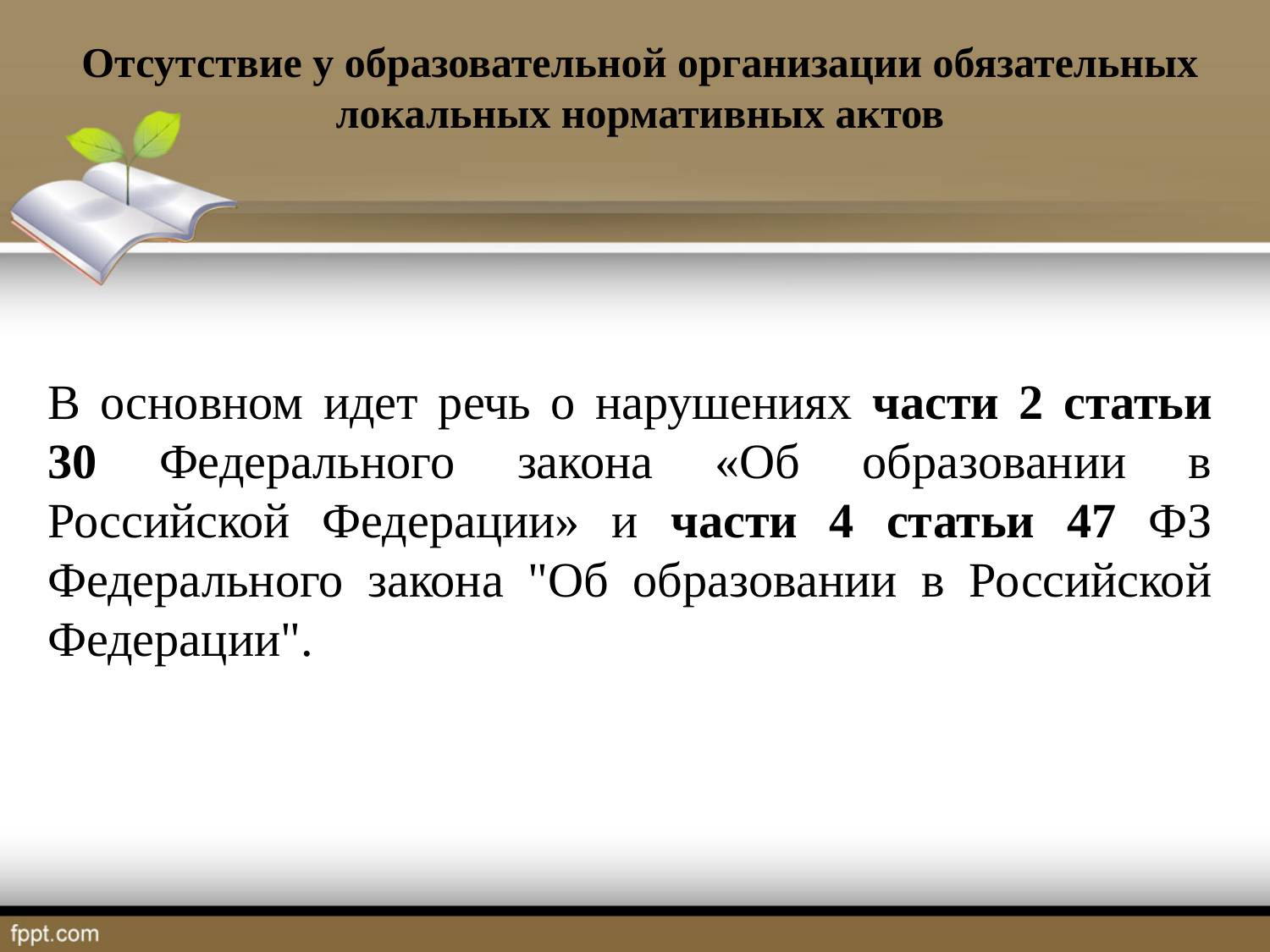

# Отсутствие у образовательной организации обязательных локальных нормативных актов

В основном идет речь о нарушениях части 2 статьи 30 Федерального закона «Об образовании в Российской Федерации» и части 4 статьи 47 ФЗ Федерального закона "Об образовании в Российской Федерации".